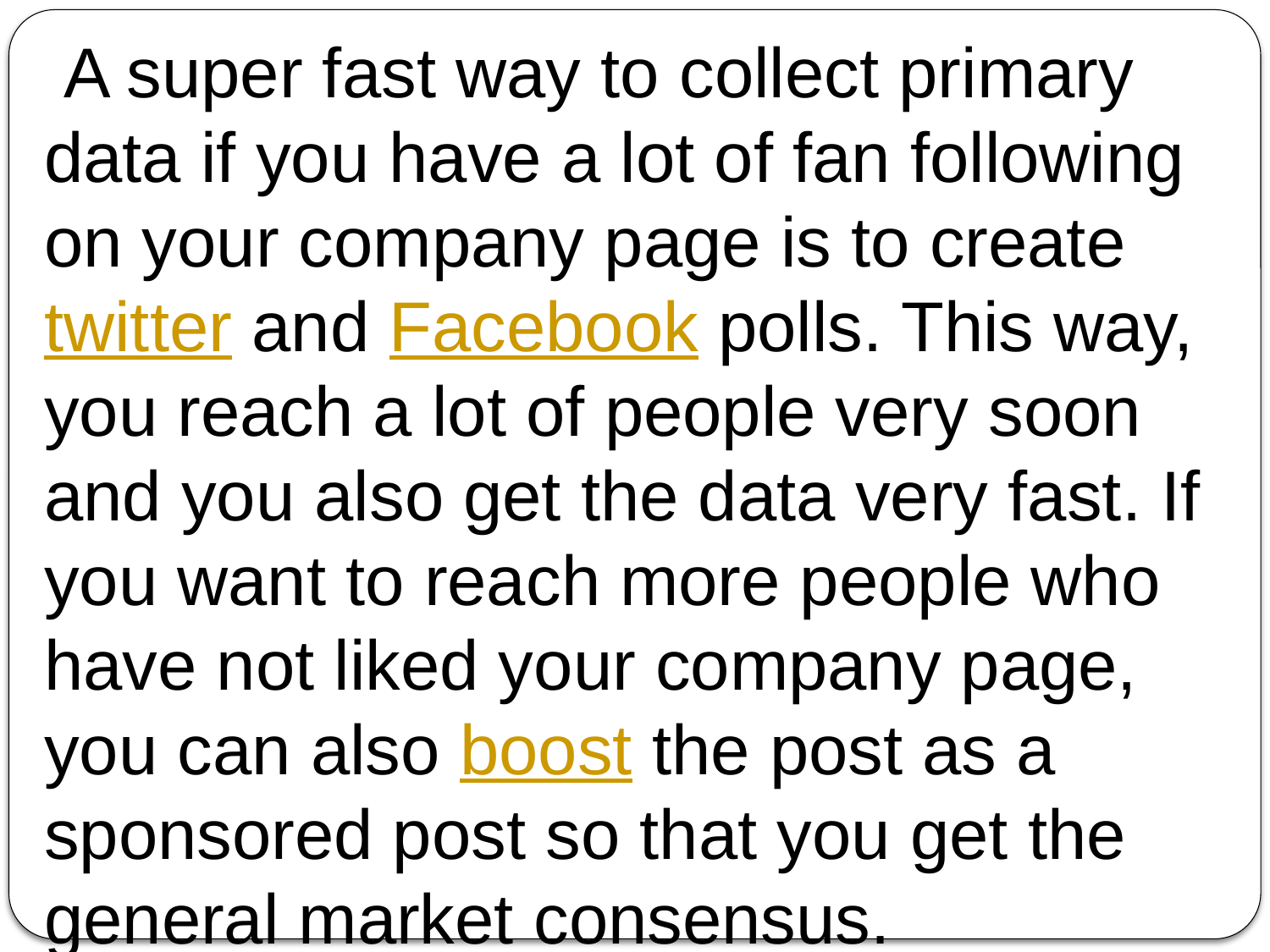

A super fast way to collect primary data if you have a lot of fan following on your company page is to create twitter and Facebook polls. This way, you reach a lot of people very soon and you also get the data very fast. If you want to reach more people who have not liked your company page, you can also boost the post as a sponsored post so that you get the general market consensus.